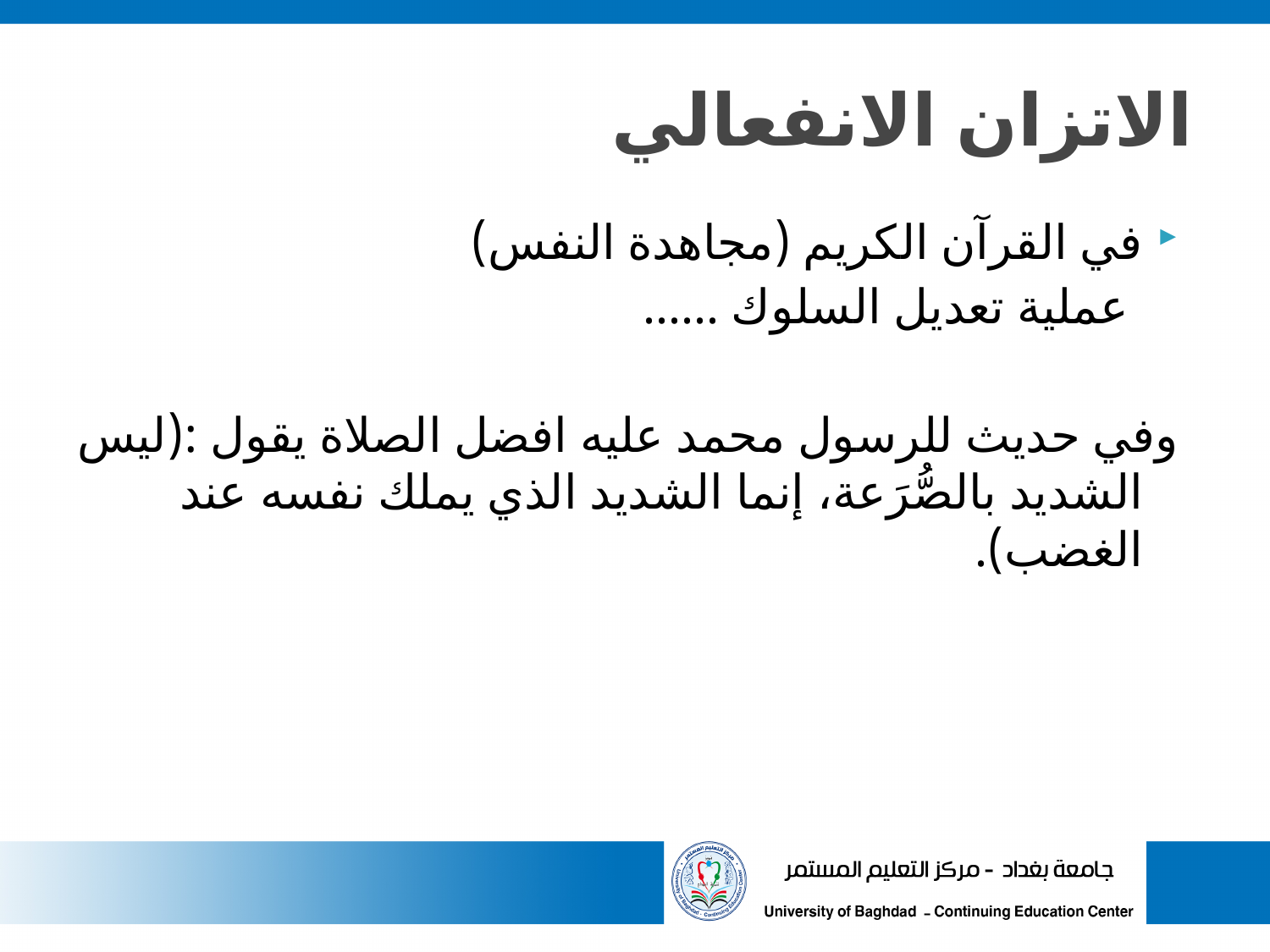

# الاتزان الانفعالي
في القرآن الكريم (مجاهدة النفس)
    عملية تعديل السلوك ......

وفي حديث للرسول محمد عليه افضل الصلاة يقول :(ليس الشديد بالصُّرَعة، إنما الشديد الذي يملك نفسه عند الغضب).